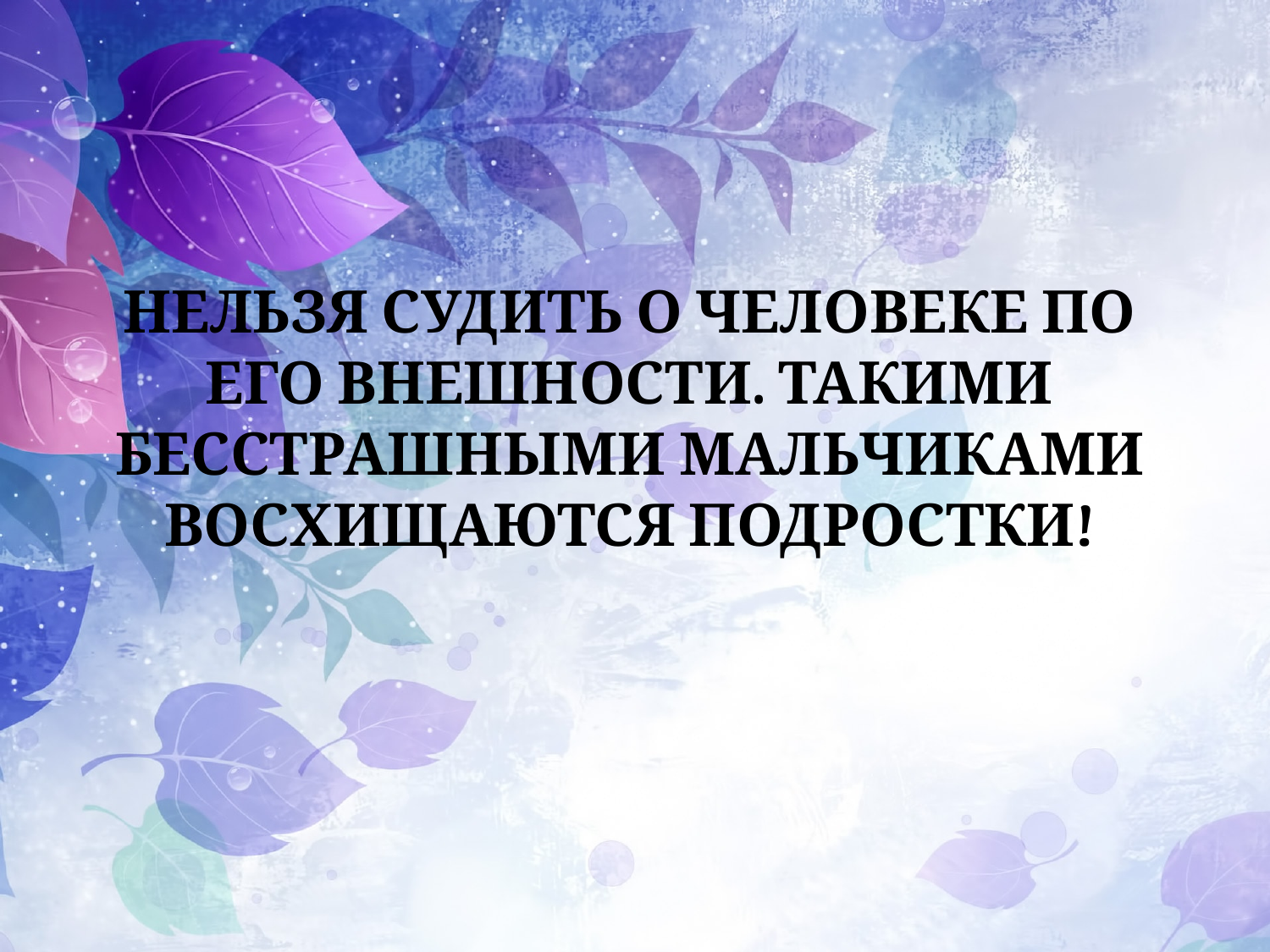

# НЕЛЬЗЯ СУДИТЬ О ЧЕЛОВЕКЕ ПО ЕГО ВНЕШНОСТИ. ТАКИМИ БЕССТРАШНЫМИ МАЛЬЧИКАМИ ВОСХИЩАЮТСЯ ПОДРОСТКИ!